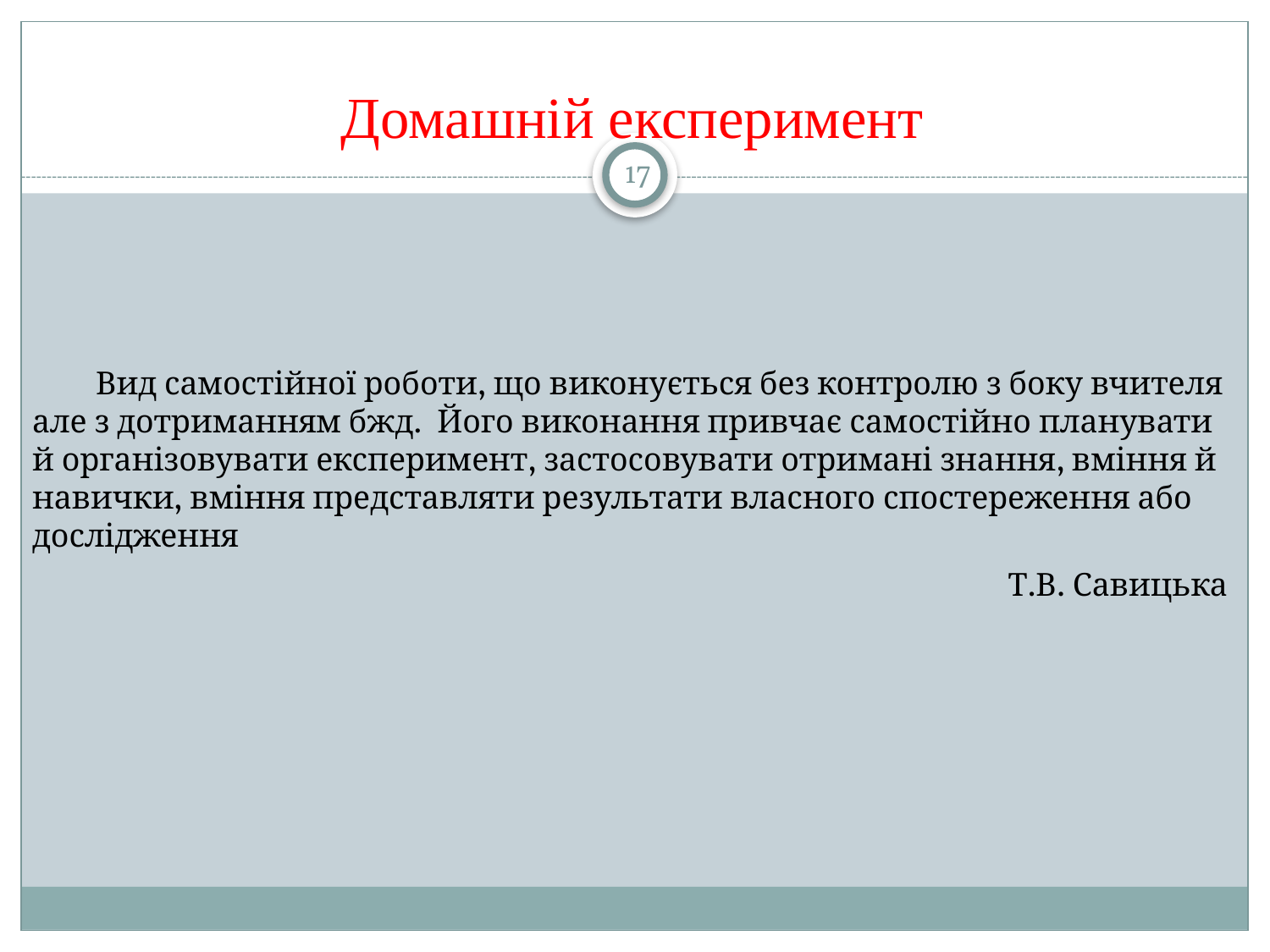

Домашній експеримент
17
Вид самостійної роботи, що виконується без контролю з боку вчителя але з дотриманням бжд.  Його виконання привчає самостійно планувати й організовувати експеримент, застосовувати отримані знання, вміння й навички, вміння представляти результати власного спостереження або дослідження
Т.В. Савицька